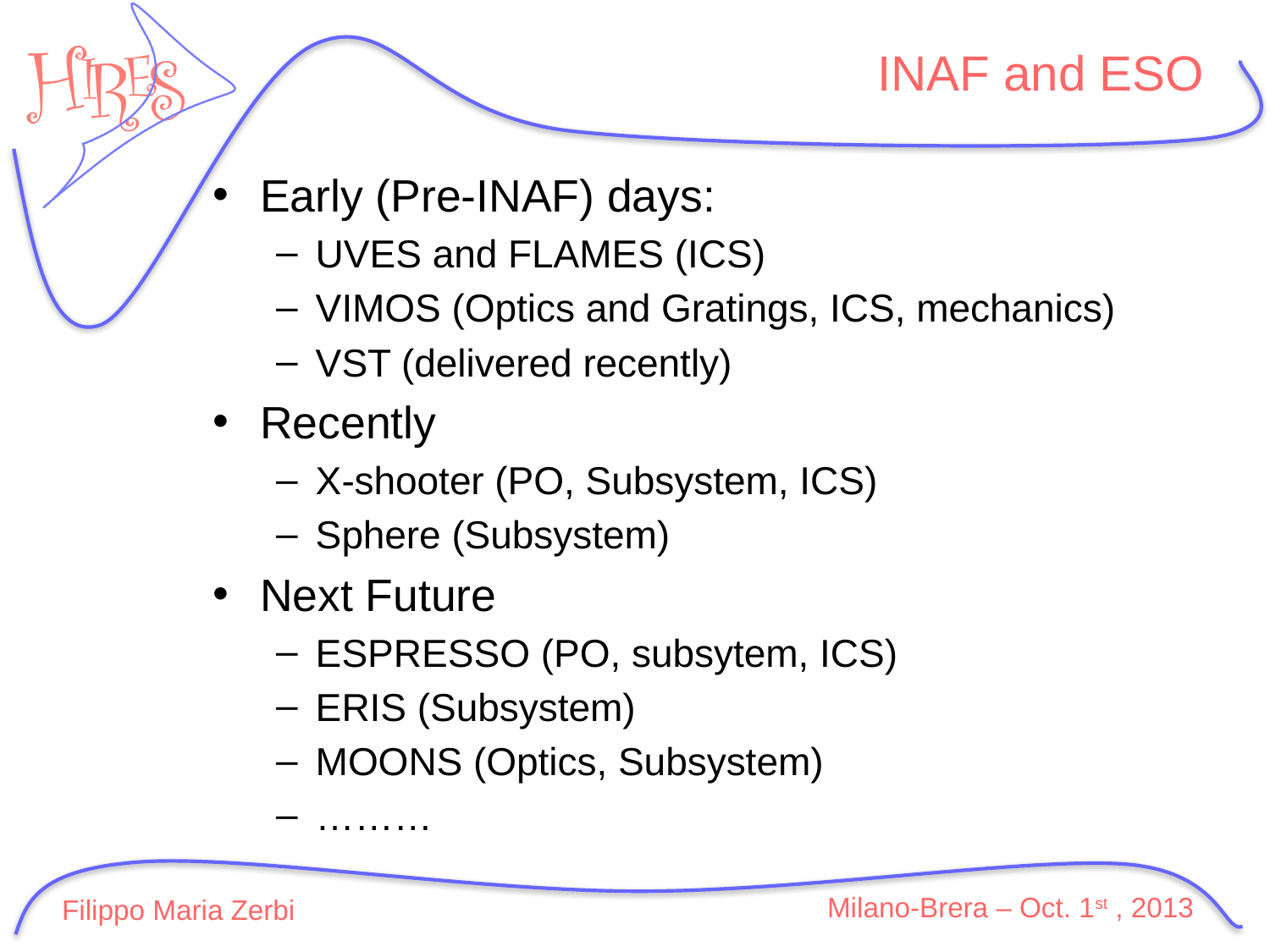

# INAF and ESO
Early (Pre-INAF) days:
UVES and FLAMES (ICS)
VIMOS (Optics and Gratings, ICS, mechanics)
VST (delivered recently)
Recently
X-shooter (PO, Subsystem, ICS)
Sphere (Subsystem)
Next Future
ESPRESSO (PO, subsytem, ICS)
ERIS (Subsystem)
MOONS (Optics, Subsystem)
………